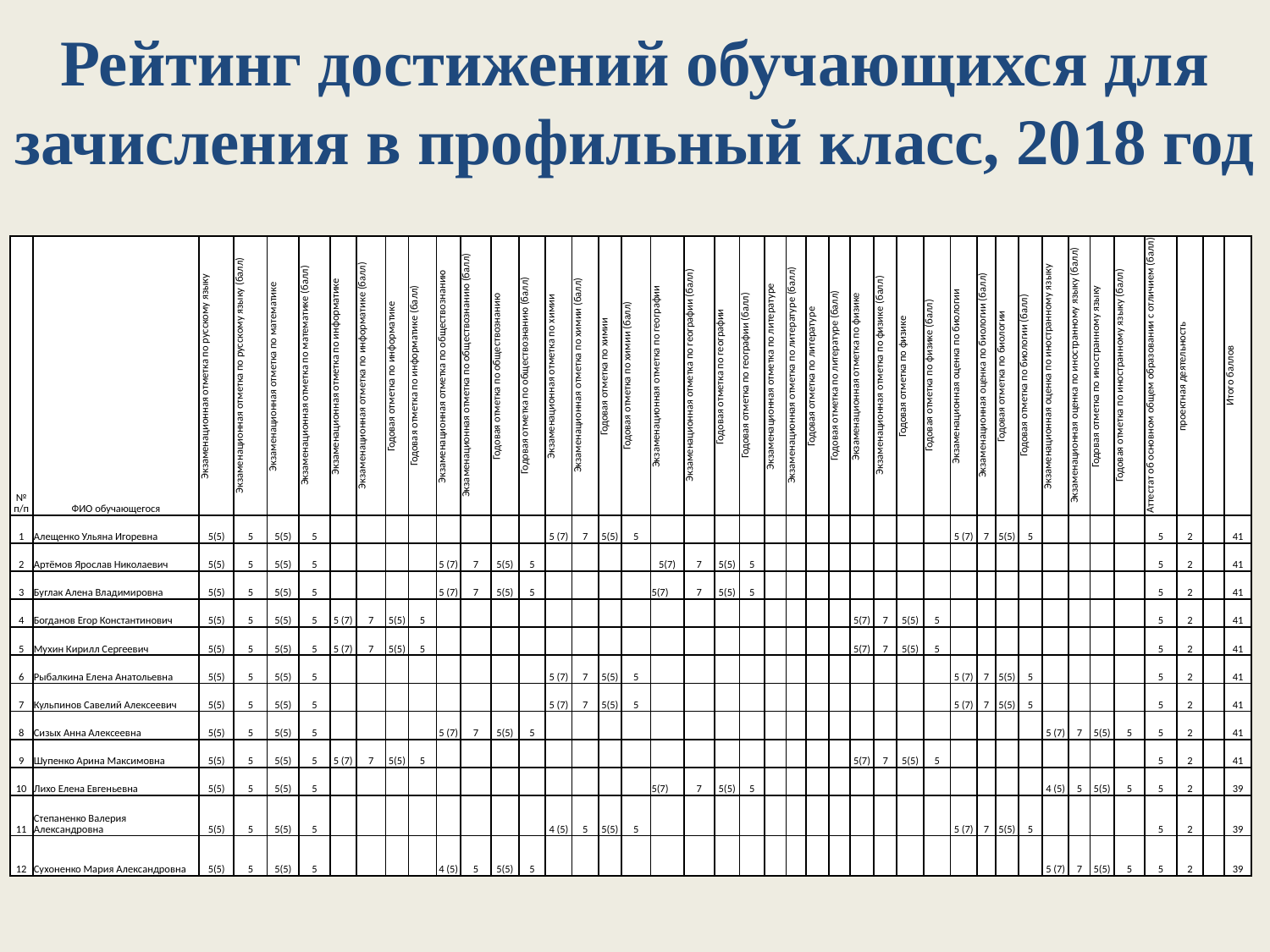

# Рейтинг достижений обучающихся для зачисления в профильный класс, 2018 год
| № п/п | ФИО обучающегося | Экзаменационная отметка по русскому языку | Экзаменационная отметка по русскому языку (балл) | Экзаменационная отметка по математике | Экзаменационная отметка по математике (балл) | Экзаменационная отметка по информатике | Экзаменационная отметка по информатике (балл) | Годовая отметка по информатике | Годовая отметка по информатике (балл) | Экзаменационная отметка по обществознанию | Экзаменационная отметка по обществознанию (балл) | Годовая отметка по обществознанию | Годовая отметка по обществознанию (балл) | Экзаменационная отметка по химии | Экзаменационная отметка по химии (балл) | Годовая отметка по химии | Годовая отметка по химии (балл) | Экзаменационная отметка по географии | Экзаменационная отметка по географии (балл) | Годовая отметка по географии | Годовая отметка по географии (балл) | Экзаменационная отметка по литературе | Экзаменационная отметка по литературе (балл) | Годовая отметка по литературе | Годовая отметка по литературе (балл) | Экзаменационная отметка по физике | Экзаменационная отметка по физике (балл) | Годовая отметка по физике | Годовая отметка по физике (балл) | Экзаменационная оценка по биологии | Экзаменационная оценка по биологии (балл) | Годовая отметка по биологии | Годовая отметка по биологии (балл) | Экзаменационная оценка по иностранному языку | Экзаменационная оценка по иностранному языку (балл) | Годовая отметка по иностранному языку | Годовая отметка по иностранному языку (балл) | Аттестат об основном общем образовании с отличием (балл) | проектная деятельность |  | Итого баллов |
| --- | --- | --- | --- | --- | --- | --- | --- | --- | --- | --- | --- | --- | --- | --- | --- | --- | --- | --- | --- | --- | --- | --- | --- | --- | --- | --- | --- | --- | --- | --- | --- | --- | --- | --- | --- | --- | --- | --- | --- | --- | --- |
| 1 | Алещенко Ульяна Игоревна | 5(5) | 5 | 5(5) | 5 |  |  |  |  |  |  |  |  | 5 (7) | 7 | 5(5) | 5 |  |  |  |  |  |  |  |  |  |  |  |  | 5 (7) | 7 | 5(5) | 5 |  |  |  |  | 5 | 2 |  | 41 |
| 2 | Артёмов Ярослав Николаевич | 5(5) | 5 | 5(5) | 5 |  |  |  |  | 5 (7) | 7 | 5(5) | 5 |  |  |  |  | 5(7) | 7 | 5(5) | 5 |  |  |  |  |  |  |  |  |  |  |  |  |  |  |  |  | 5 | 2 |  | 41 |
| 3 | Буглак Алена Владимировна | 5(5) | 5 | 5(5) | 5 |  |  |  |  | 5 (7) | 7 | 5(5) | 5 |  |  |  |  | 5(7) | 7 | 5(5) | 5 |  |  |  |  |  |  |  |  |  |  |  |  |  |  |  |  | 5 | 2 |  | 41 |
| 4 | Богданов Егор Константинович | 5(5) | 5 | 5(5) | 5 | 5 (7) | 7 | 5(5) | 5 |  |  |  |  |  |  |  |  |  |  |  |  |  |  |  |  | 5(7) | 7 | 5(5) | 5 |  |  |  |  |  |  |  |  | 5 | 2 |  | 41 |
| 5 | Мухин Кирилл Сергеевич | 5(5) | 5 | 5(5) | 5 | 5 (7) | 7 | 5(5) | 5 |  |  |  |  |  |  |  |  |  |  |  |  |  |  |  |  | 5(7) | 7 | 5(5) | 5 |  |  |  |  |  |  |  |  | 5 | 2 |  | 41 |
| 6 | Рыбалкина Елена Анатольевна | 5(5) | 5 | 5(5) | 5 |  |  |  |  |  |  |  |  | 5 (7) | 7 | 5(5) | 5 |  |  |  |  |  |  |  |  |  |  |  |  | 5 (7) | 7 | 5(5) | 5 |  |  |  |  | 5 | 2 |  | 41 |
| 7 | Кульпинов Савелий Алексеевич | 5(5) | 5 | 5(5) | 5 |  |  |  |  |  |  |  |  | 5 (7) | 7 | 5(5) | 5 |  |  |  |  |  |  |  |  |  |  |  |  | 5 (7) | 7 | 5(5) | 5 |  |  |  |  | 5 | 2 |  | 41 |
| 8 | Сизых Анна Алексеевна | 5(5) | 5 | 5(5) | 5 |  |  |  |  | 5 (7) | 7 | 5(5) | 5 |  |  |  |  |  |  |  |  |  |  |  |  |  |  |  |  |  |  |  |  | 5 (7) | 7 | 5(5) | 5 | 5 | 2 |  | 41 |
| 9 | Шупенко Арина Максимовна | 5(5) | 5 | 5(5) | 5 | 5 (7) | 7 | 5(5) | 5 |  |  |  |  |  |  |  |  |  |  |  |  |  |  |  |  | 5(7) | 7 | 5(5) | 5 |  |  |  |  |  |  |  |  | 5 | 2 |  | 41 |
| 10 | Лихо Елена Евгеньевна | 5(5) | 5 | 5(5) | 5 |  |  |  |  |  |  |  |  |  |  |  |  | 5(7) | 7 | 5(5) | 5 |  |  |  |  |  |  |  |  |  |  |  |  | 4 (5) | 5 | 5(5) | 5 | 5 | 2 |  | 39 |
| 11 | Степаненко Валерия Александровна | 5(5) | 5 | 5(5) | 5 |  |  |  |  |  |  |  |  | 4 (5) | 5 | 5(5) | 5 |  |  |  |  |  |  |  |  |  |  |  |  | 5 (7) | 7 | 5(5) | 5 |  |  |  |  | 5 | 2 |  | 39 |
| 12 | Сухоненко Мария Александровна | 5(5) | 5 | 5(5) | 5 |  |  |  |  | 4 (5) | 5 | 5(5) | 5 |  |  |  |  |  |  |  |  |  |  |  |  |  |  |  |  |  |  |  |  | 5 (7) | 7 | 5(5) | 5 | 5 | 2 |  | 39 |